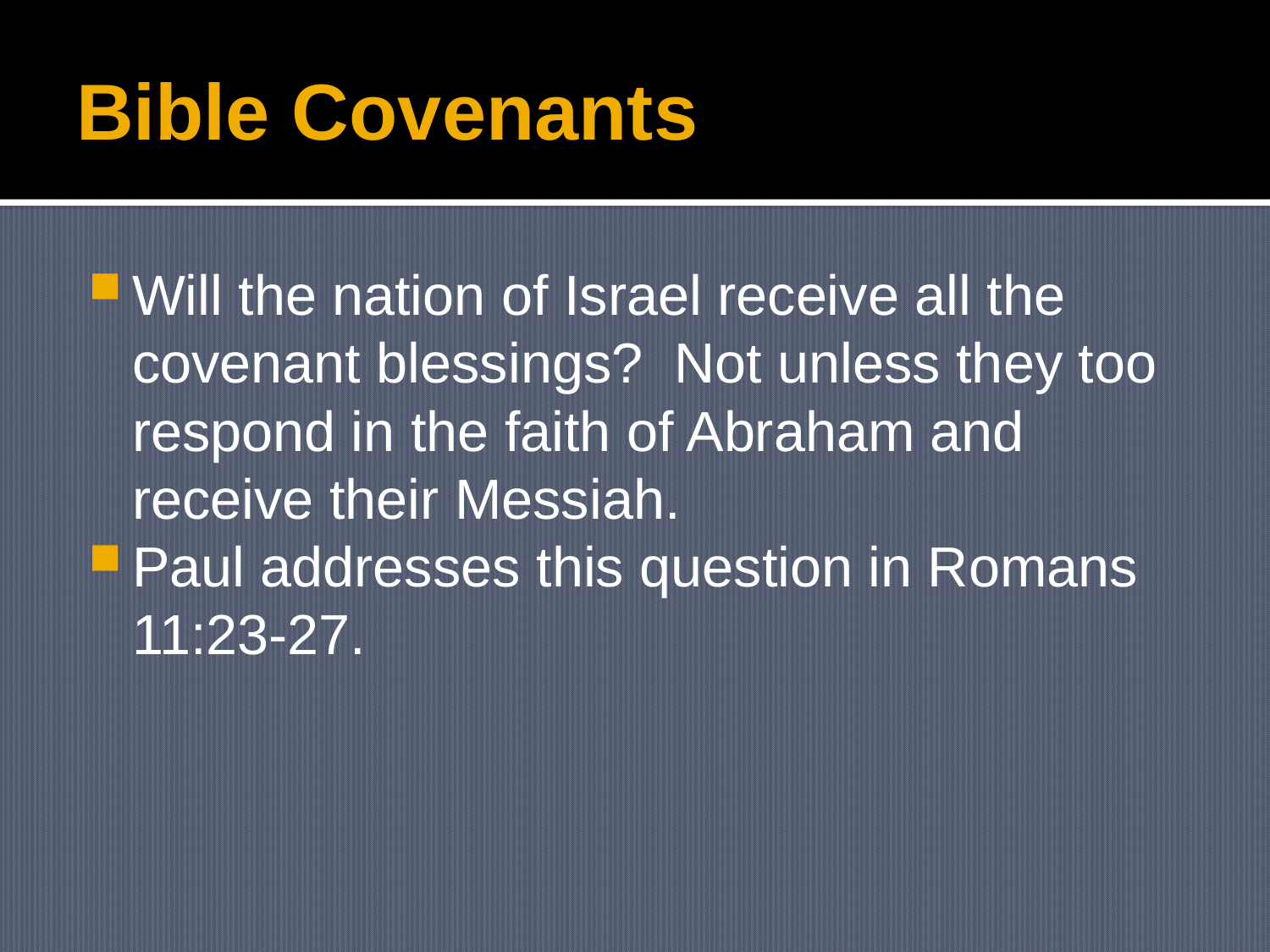

# Bible Covenants
Will the nation of Israel receive all the covenant blessings?  Not unless they too respond in the faith of Abraham and receive their Messiah.
Paul addresses this question in Romans 11:23-27.